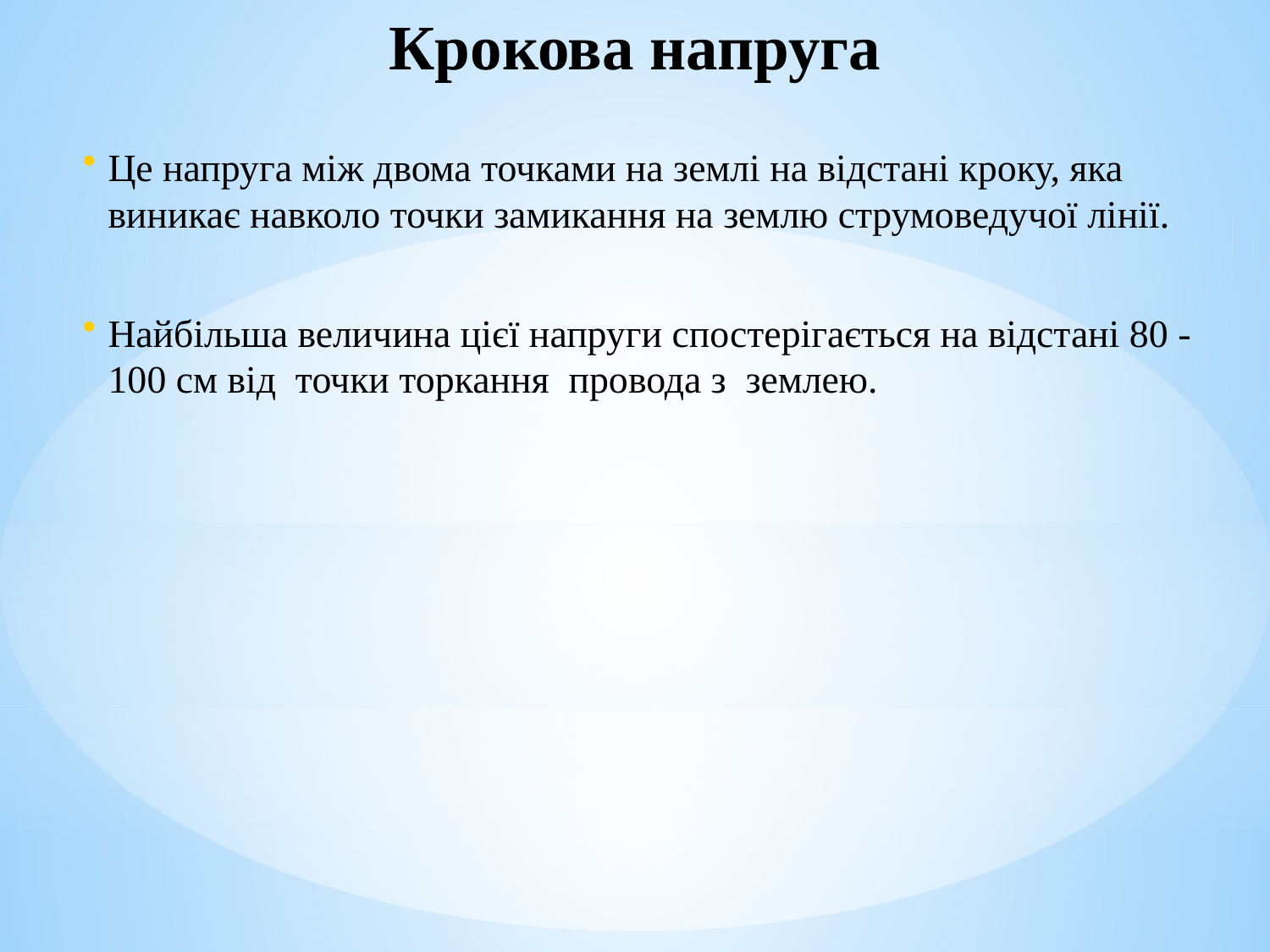

# Крокова напруга
Це напруга між двома точками на землі на відстані кроку, яка виникає навколо точки замикання на землю струмоведучої лінії.

Найбільша величина цієї напруги спостерігається на відстані 80 - 100 см від  точки торкання  провода з  землею.